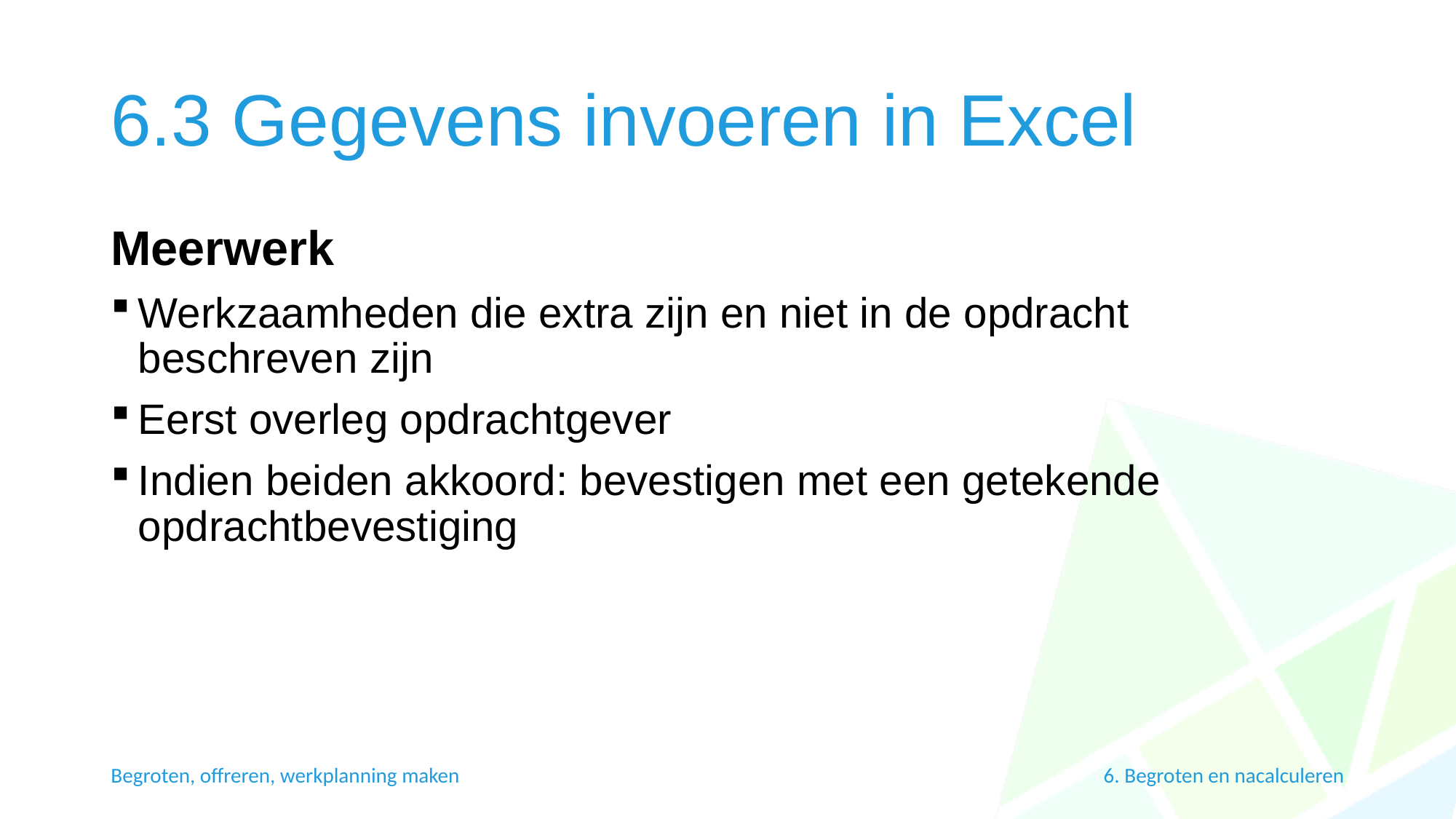

# 6.3 Gegevens invoeren in Excel
Meerwerk
Werkzaamheden die extra zijn en niet in de opdracht beschreven zijn
Eerst overleg opdrachtgever
Indien beiden akkoord: bevestigen met een getekende opdrachtbevestiging
6. Begroten en nacalculeren
Begroten, offreren, werkplanning maken